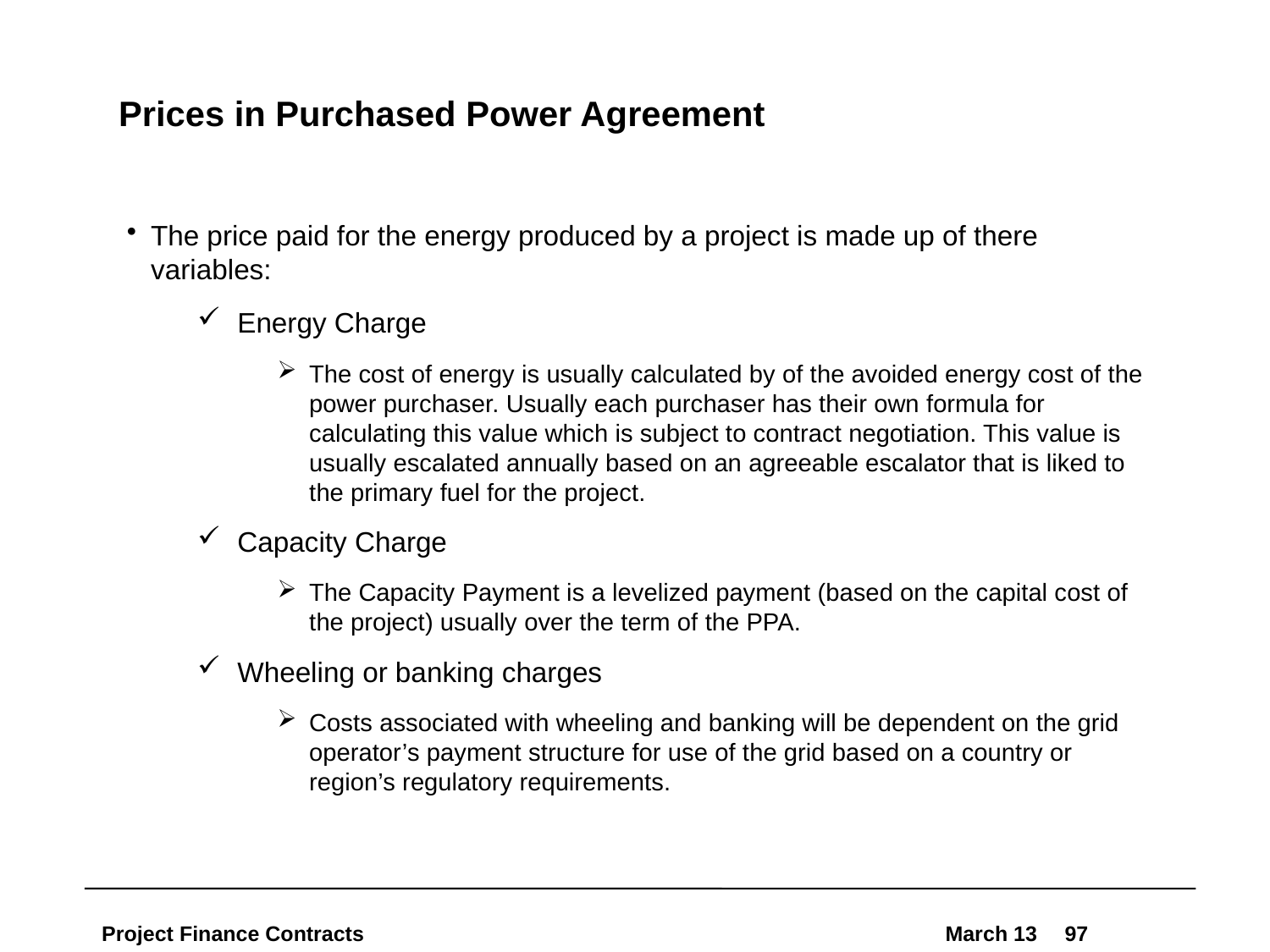

# Prices in Purchased Power Agreement
The price paid for the energy produced by a project is made up of there variables:
Energy Charge
The cost of energy is usually calculated by of the avoided energy cost of the power purchaser. Usually each purchaser has their own formula for calculating this value which is subject to contract negotiation. This value is usually escalated annually based on an agreeable escalator that is liked to the primary fuel for the project.
Capacity Charge
The Capacity Payment is a levelized payment (based on the capital cost of the project) usually over the term of the PPA.
Wheeling or banking charges
Costs associated with wheeling and banking will be dependent on the grid operator’s payment structure for use of the grid based on a country or region’s regulatory requirements.